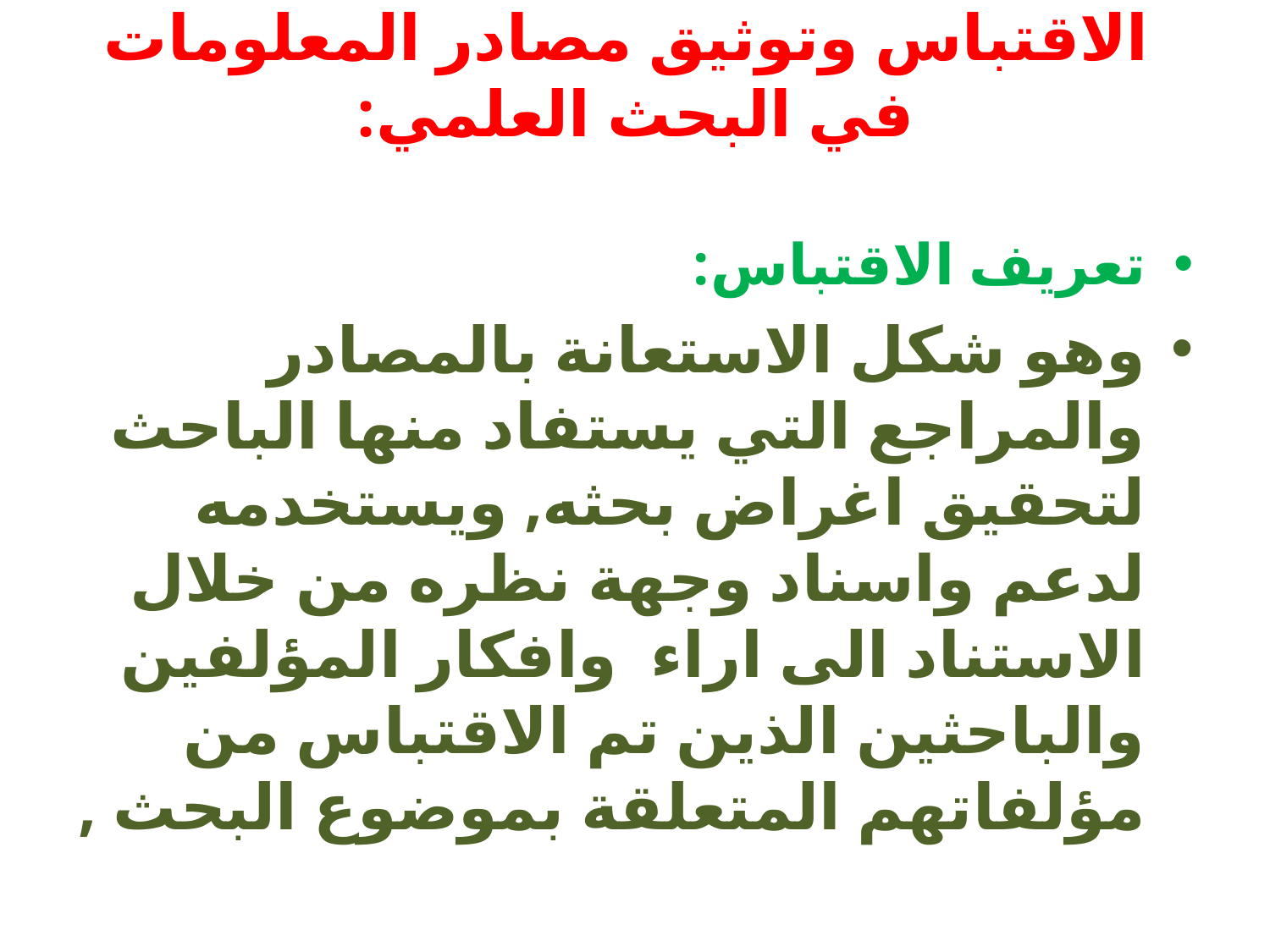

# الاقتباس وتوثيق مصادر المعلومات في البحث العلمي:
تعريف الاقتباس:
وهو شكل الاستعانة بالمصادر والمراجع التي يستفاد منها الباحث لتحقيق اغراض بحثه, ويستخدمه لدعم واسناد وجهة نظره من خلال الاستناد الى اراء  وافكار المؤلفين والباحثين الذين تم الاقتباس من مؤلفاتهم المتعلقة بموضوع البحث ,